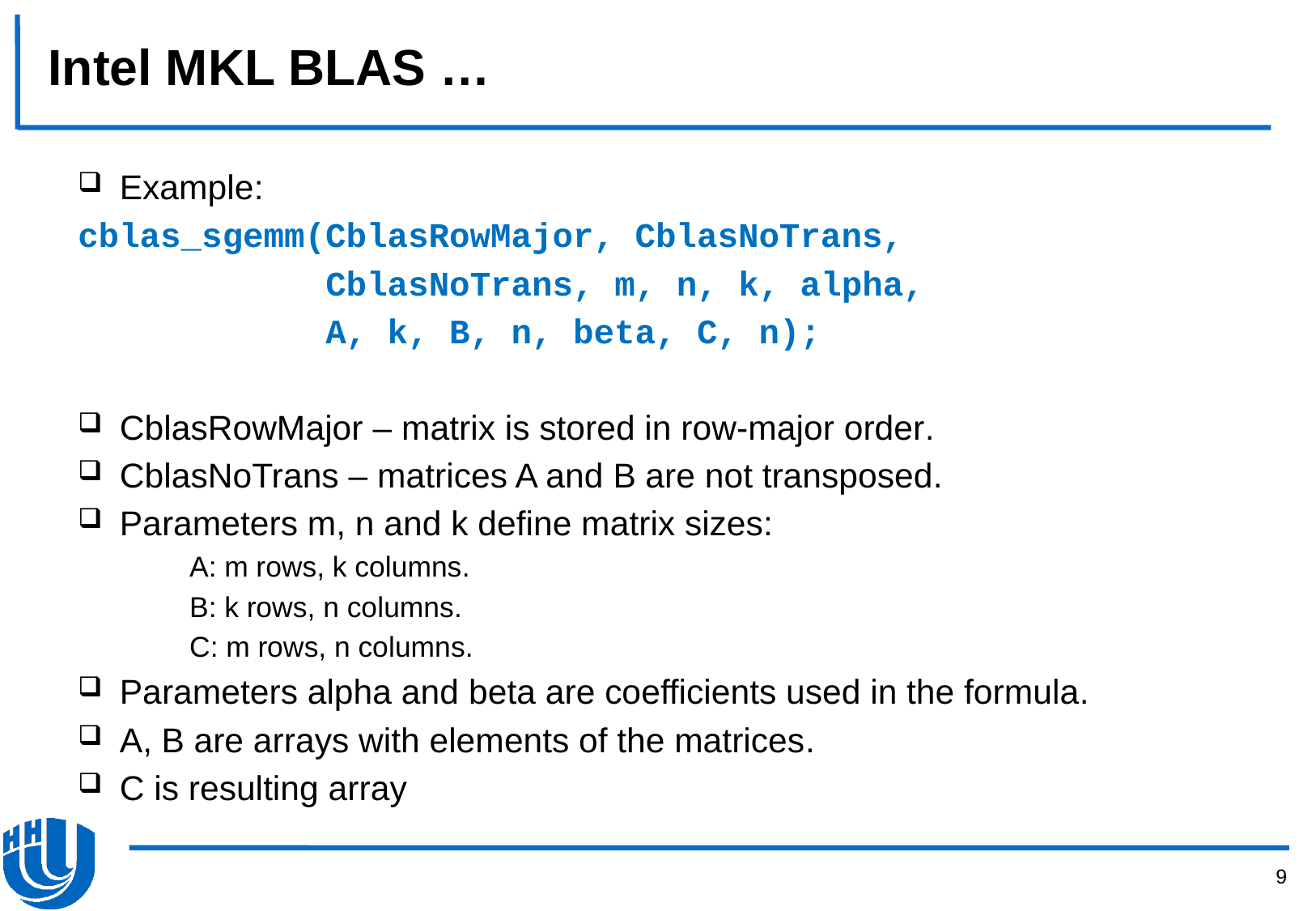

# Intel MKL BLAS …
Example:
cblas_sgemm(CblasRowMajor, CblasNoTrans,
            CblasNoTrans, m, n, k, alpha,
            A, k, B, n, beta, C, n);

CblasRowMajor – matrix is stored in row-major order.
CblasNoTrans – matrices A and B are not transposed.
Parameters m, n and k define matrix sizes:
A: m rows, k columns.
B: k rows, n columns.
C: m rows, n columns.
Parameters alpha and beta are coefficients used in the formula.
A, B are arrays with elements of the matrices.
С is resulting array